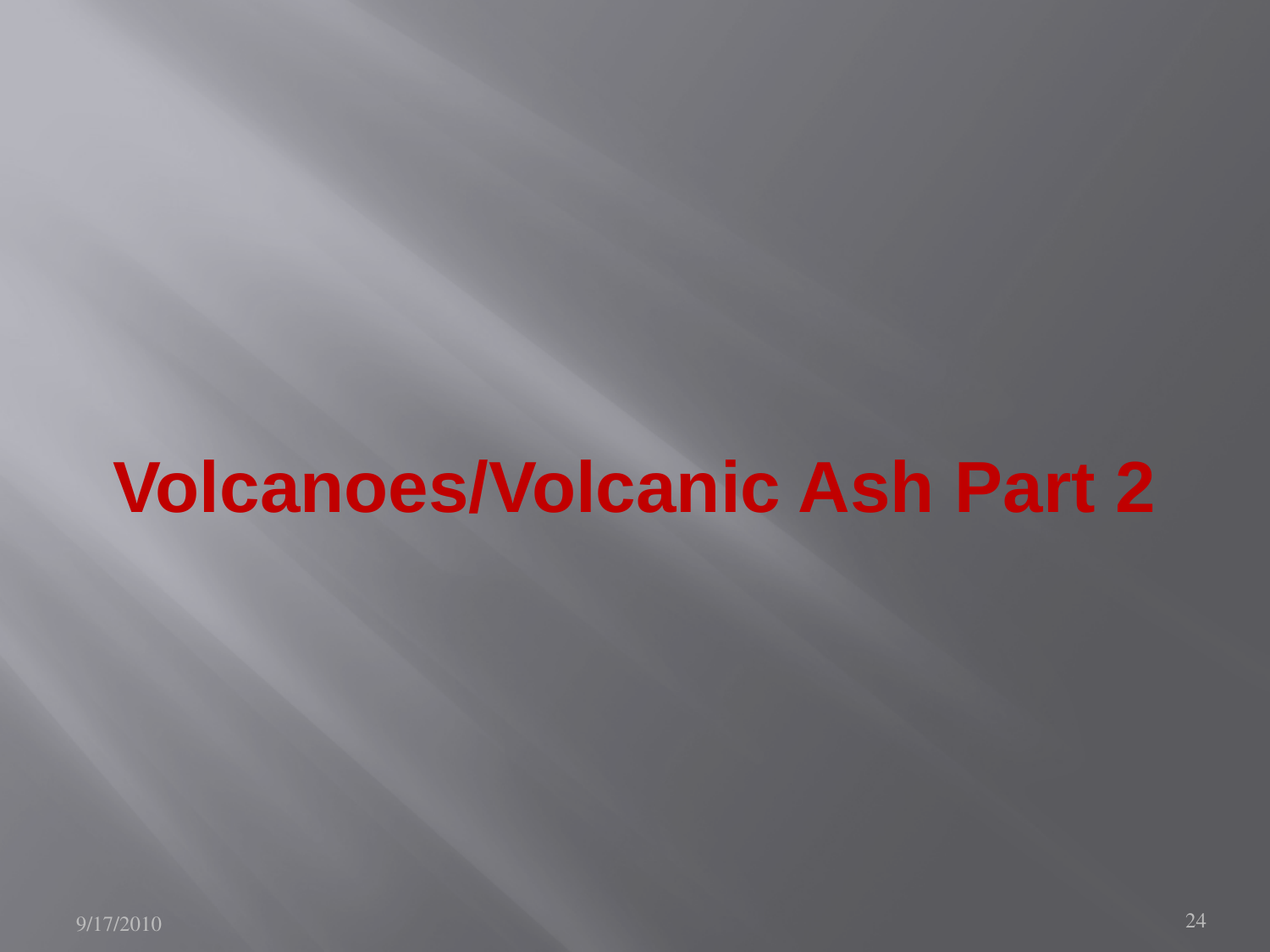

# Volcanoes/Volcanic Ash Part 2
9/17/2010
24